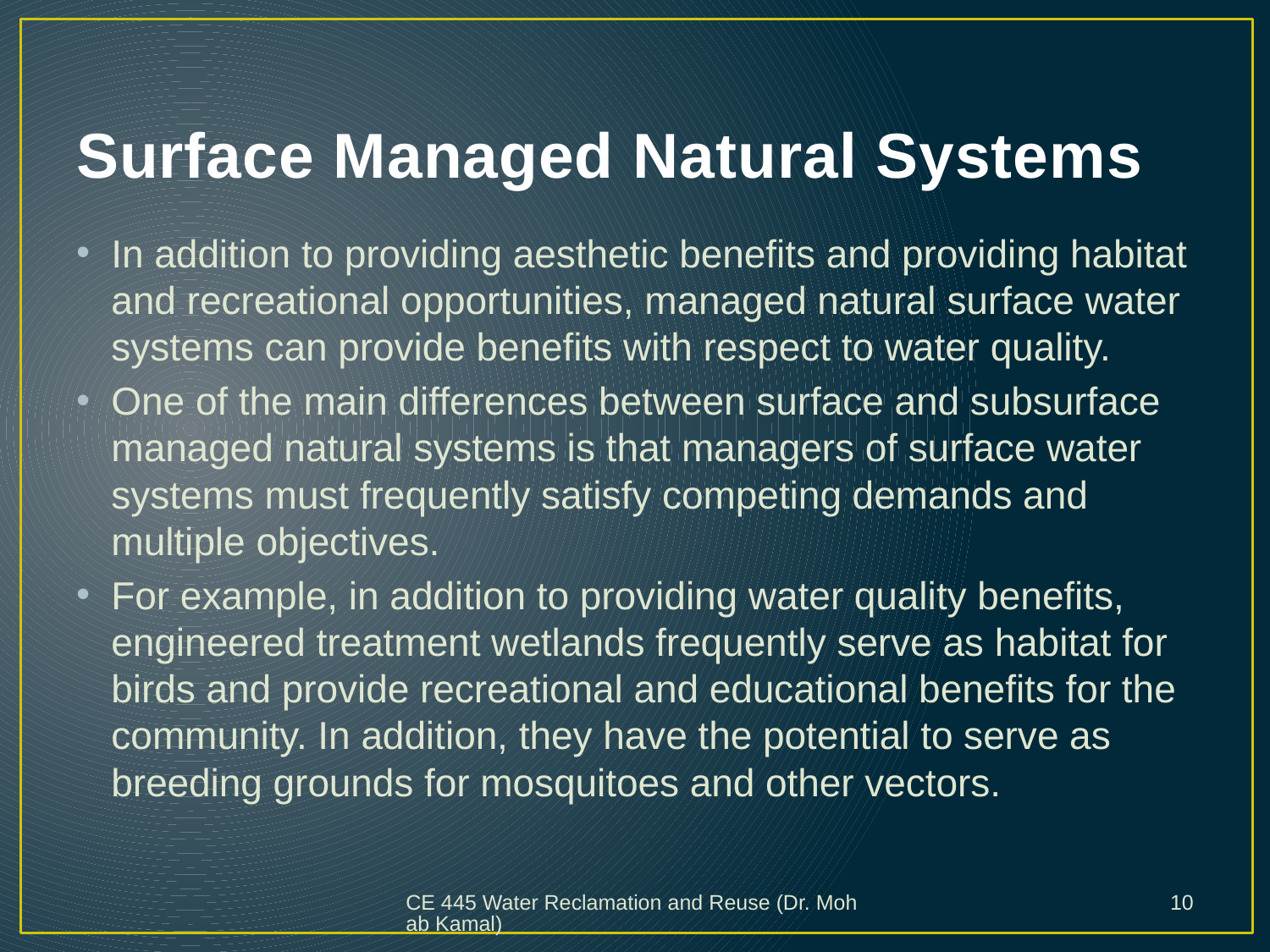

# Surface Managed Natural Systems
In addition to providing aesthetic benefits and providing habitat and recreational opportunities, managed natural surface water systems can provide benefits with respect to water quality.
One of the main differences between surface and subsurface managed natural systems is that managers of surface water systems must frequently satisfy competing demands and multiple objectives.
For example, in addition to providing water quality benefits, engineered treatment wetlands frequently serve as habitat for birds and provide recreational and educational benefits for the community. In addition, they have the potential to serve as breeding grounds for mosquitoes and other vectors.
CE 445 Water Reclamation and Reuse (Dr. Mohab Kamal)
10